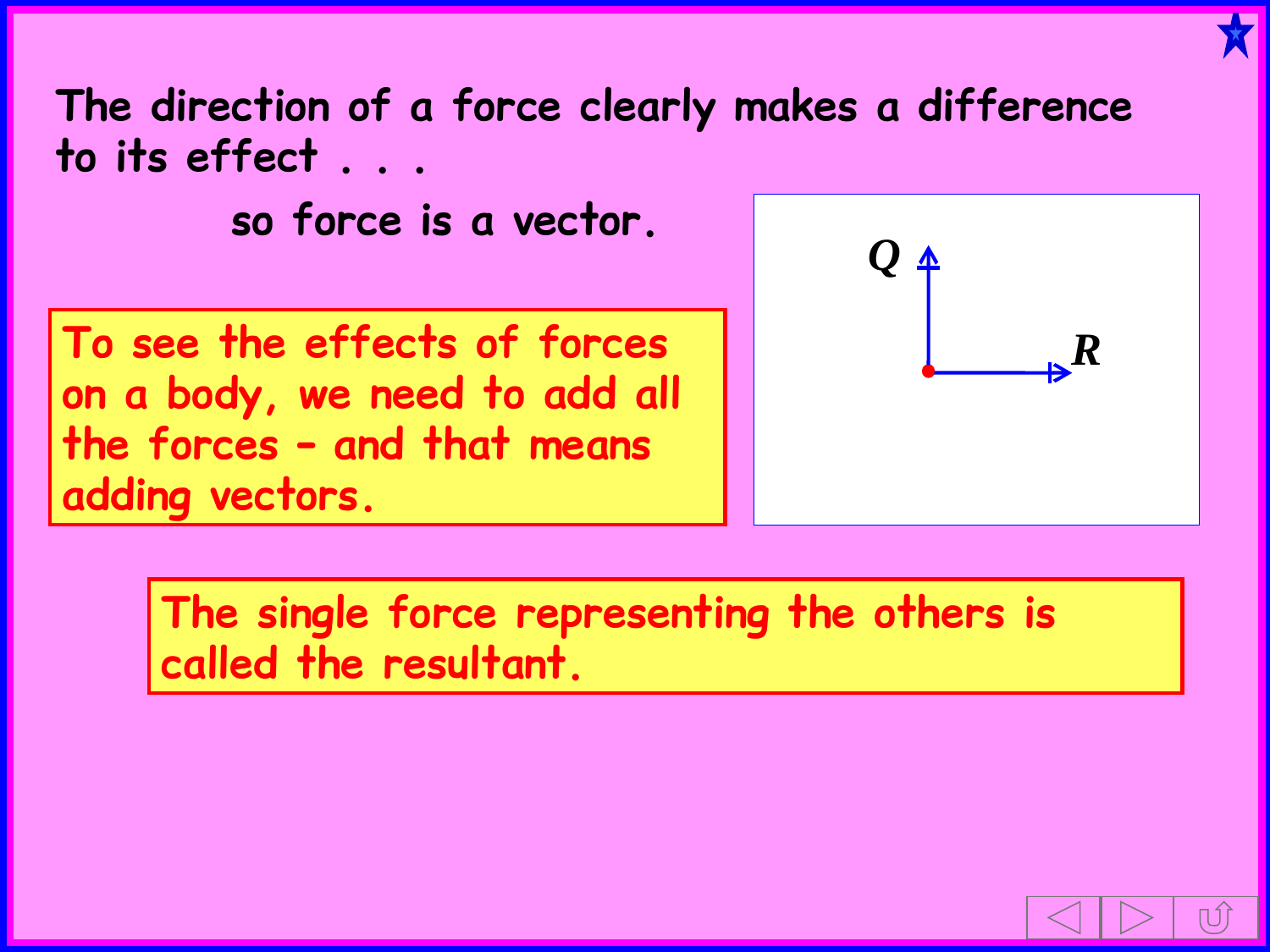

The direction of a force clearly makes a difference to its effect . . .
so force is a vector.

Q

To see the effects of forces on a body, we need to add all the forces – and that means adding vectors.
R

The single force representing the others is called the resultant.